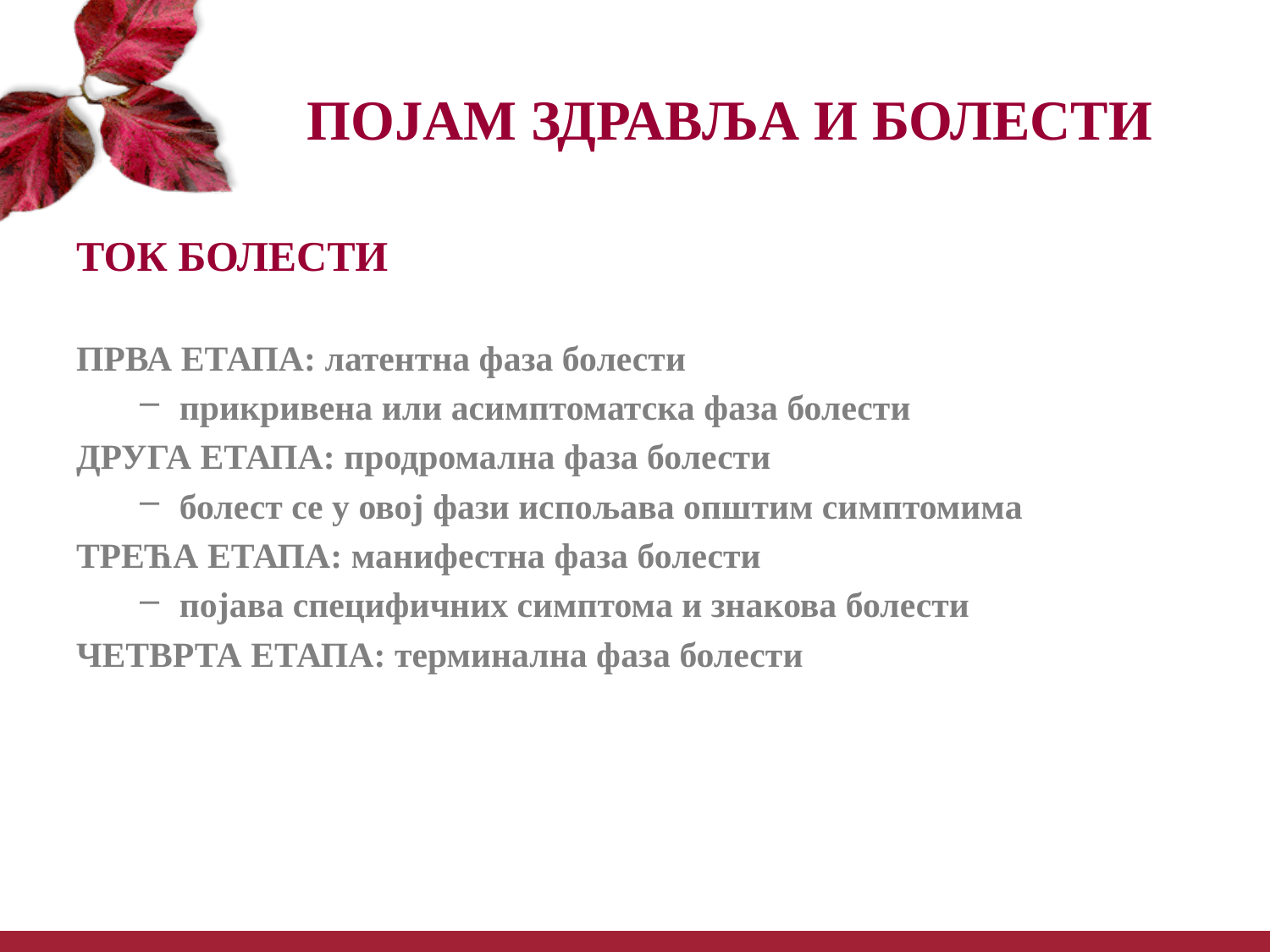

# ПОЈАМ ЗДРАВЉА И БОЛЕСТИ
ТОК БОЛЕСТИ

ПРВА ЕТАПА: латентна фаза болести
прикривена или асимптоматска фаза болести
ДРУГА ЕТАПА: продромална фаза болести
болест се у овој фази испољава општим симптомима
ТРЕЋА ЕТАПА: манифестна фаза болести
појава специфичних симптома и знакова болести
ЧЕТВРТА ЕТАПА: терминална фаза болести